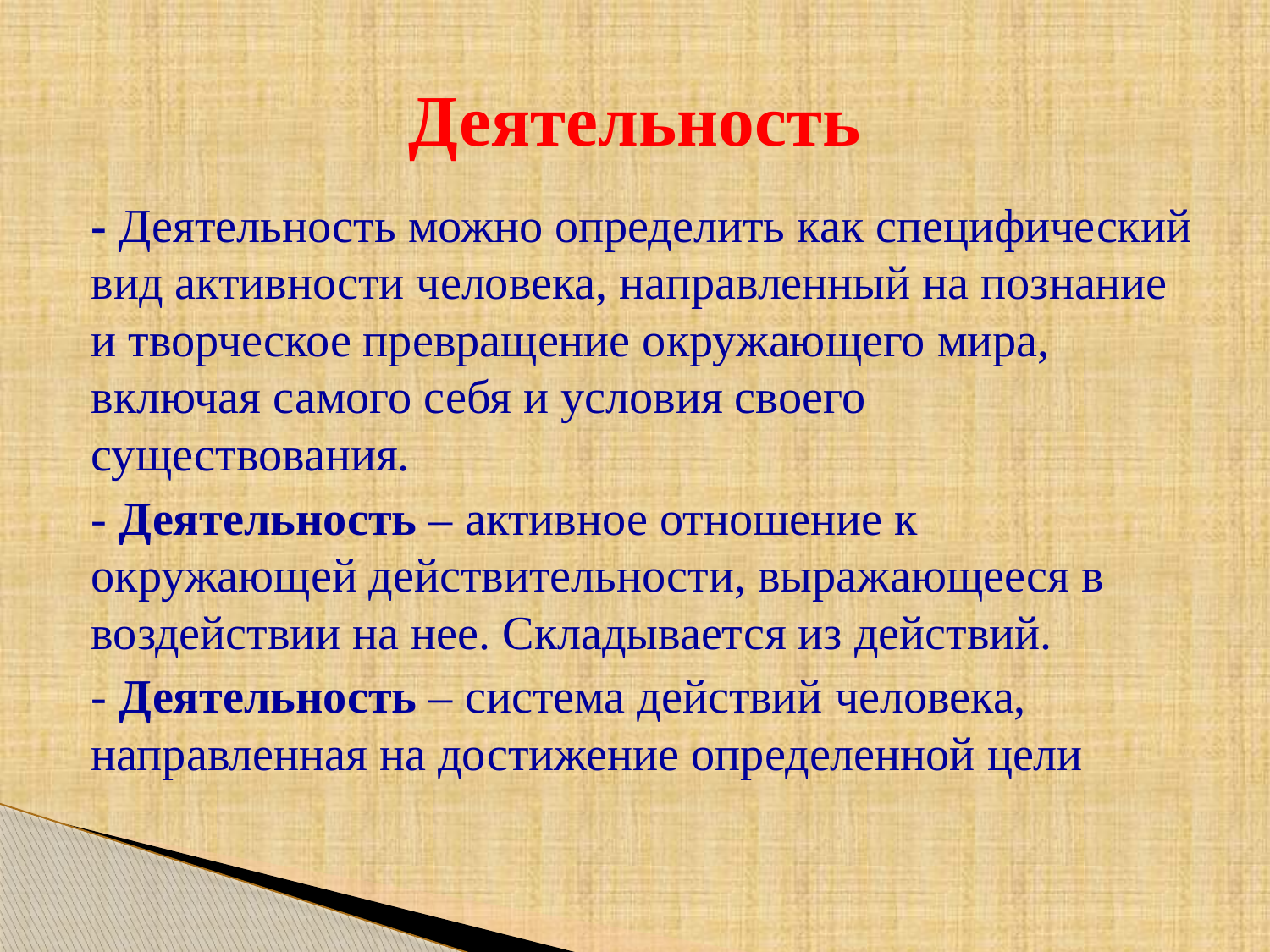

# Деятельность
- Деятельность можно определить как специфический вид активности человека, направленный на познание и творческое превращение окружающего мира, включая самого себя и условия своего существования.
- Деятельность – активное отношение к окружающей действительности, выражающееся в воздействии на нее. Складывается из действий.
- Деятельность – система действий человека, направленная на достижение определенной цели